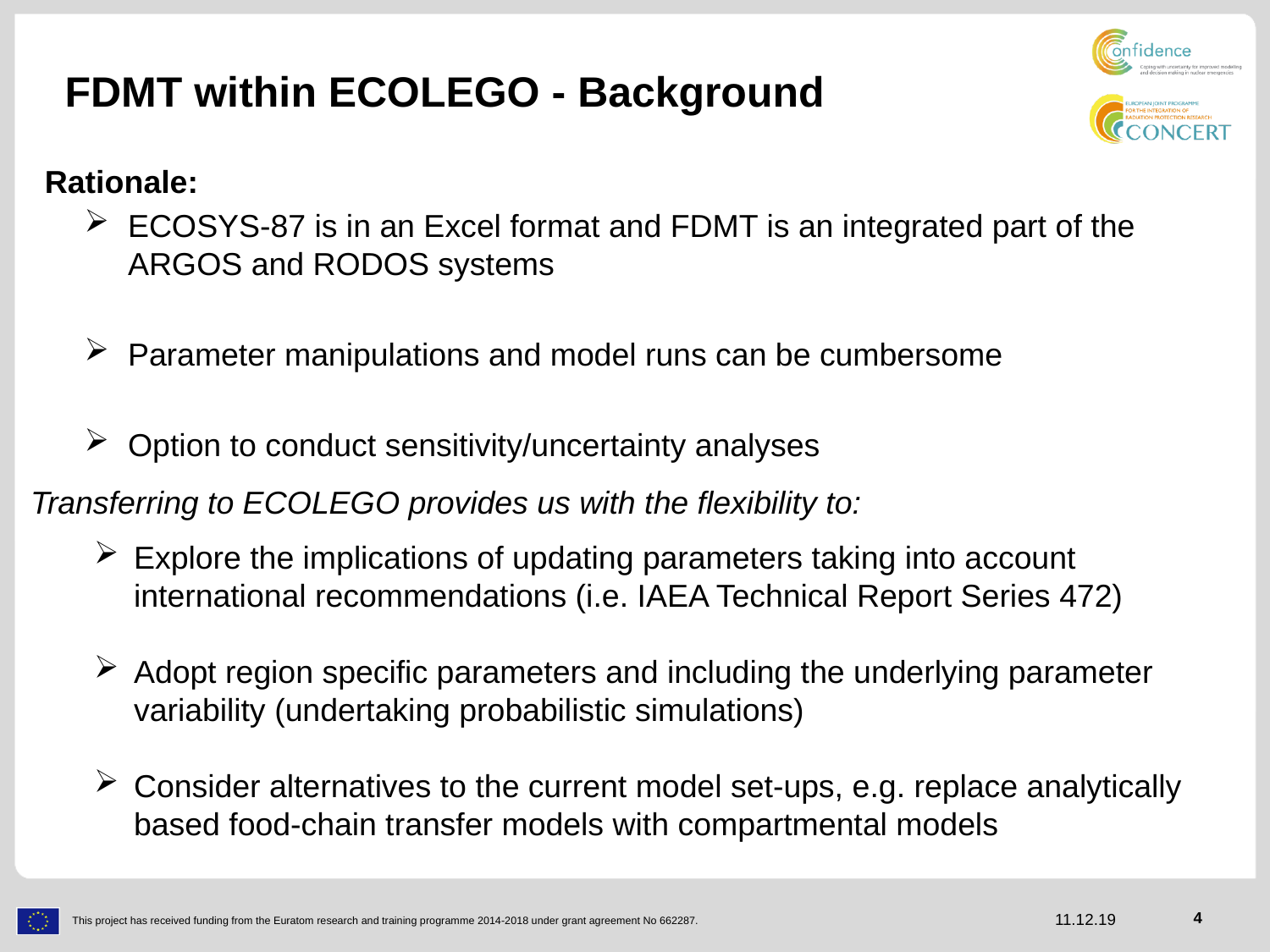

# FDMT within ECOLEGO - Background

   Rationale:
ECOSYS-87 is in an Excel format and FDMT is an integrated part of the ARGOS and RODOS systems

Parameter manipulations and model runs can be cumbersome

Option to conduct sensitivity/uncertainty analyses

Transferring to ECOLEGO provides us with the flexibility to:

Explore the implications of updating parameters taking into account international recommendations (i.e. IAEA Technical Report Series 472)

Adopt region specific parameters and including the underlying parameter variability (undertaking probabilistic simulations)

Consider alternatives to the current model set-ups, e.g. replace analytically based food-chain transfer models with compartmental models